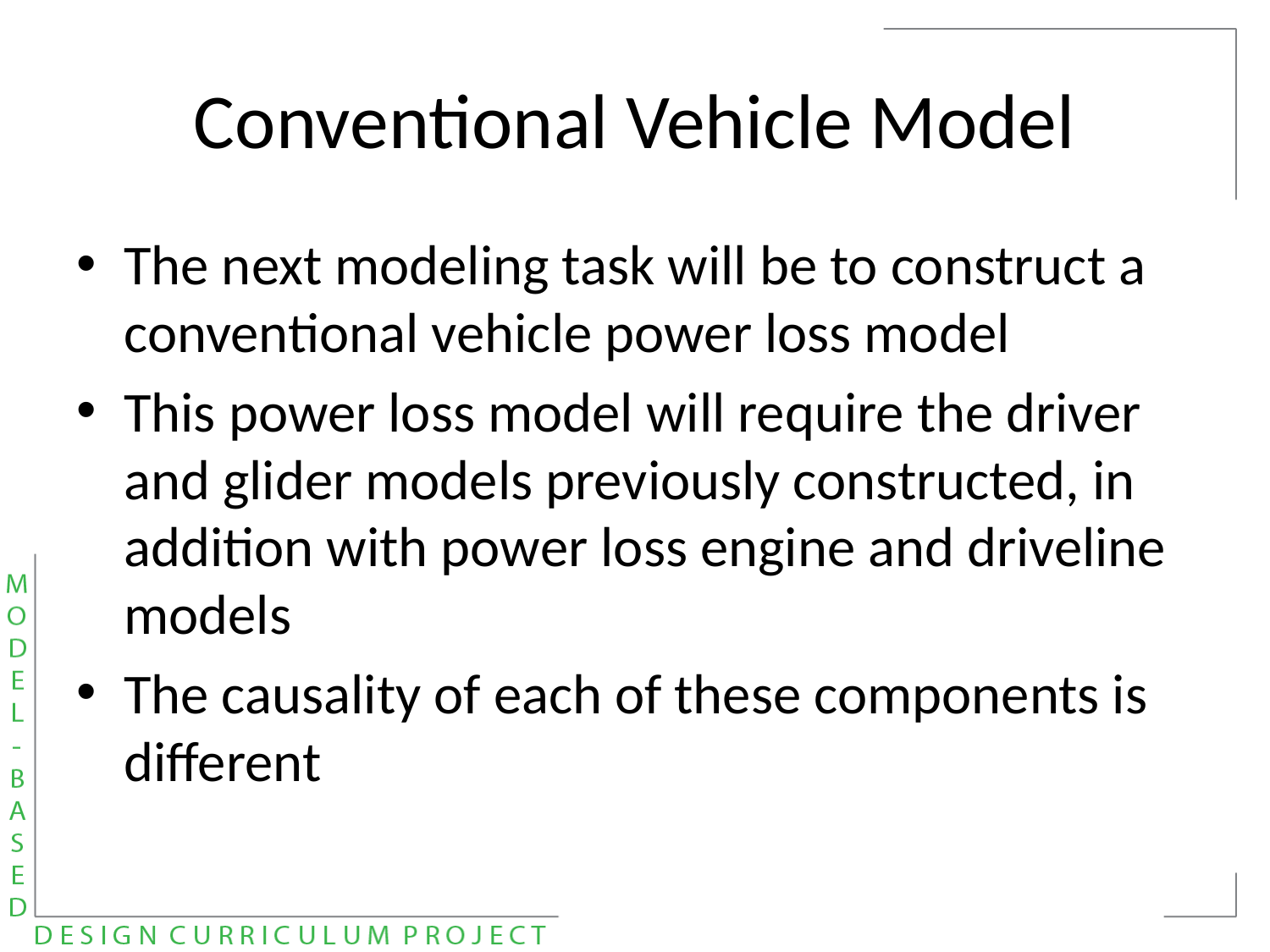

# Conventional Vehicle Model
The next modeling task will be to construct a conventional vehicle power loss model
This power loss model will require the driver and glider models previously constructed, in addition with power loss engine and driveline models
The causality of each of these components is different